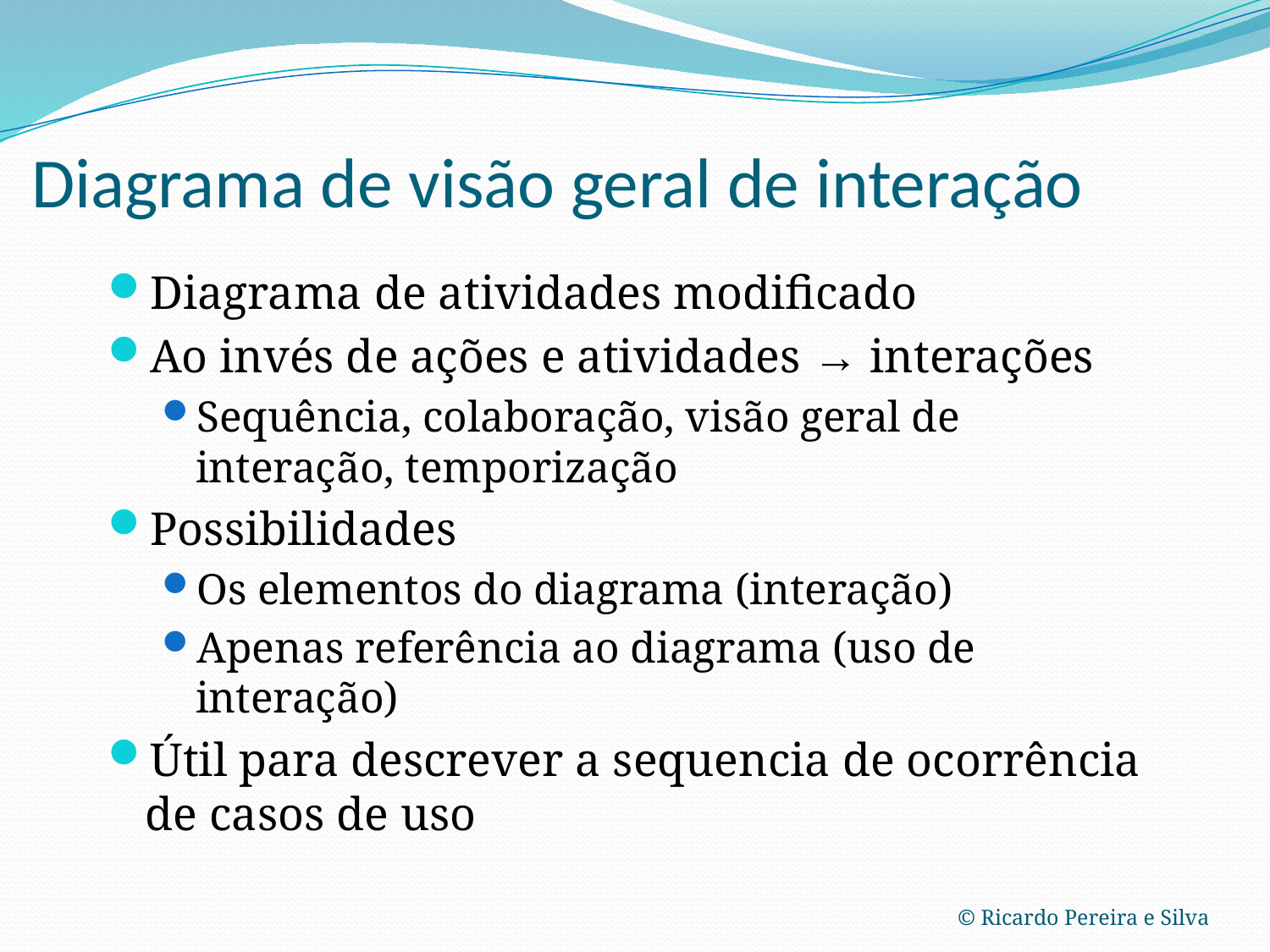

Diagrama de visão geral de interação
Diagrama de atividades modificado
Ao invés de ações e atividades → interações
Sequência, colaboração, visão geral de interação, temporização
Possibilidades
Os elementos do diagrama (interação)
Apenas referência ao diagrama (uso de interação)
Útil para descrever a sequencia de ocorrência de casos de uso
© Ricardo Pereira e Silva